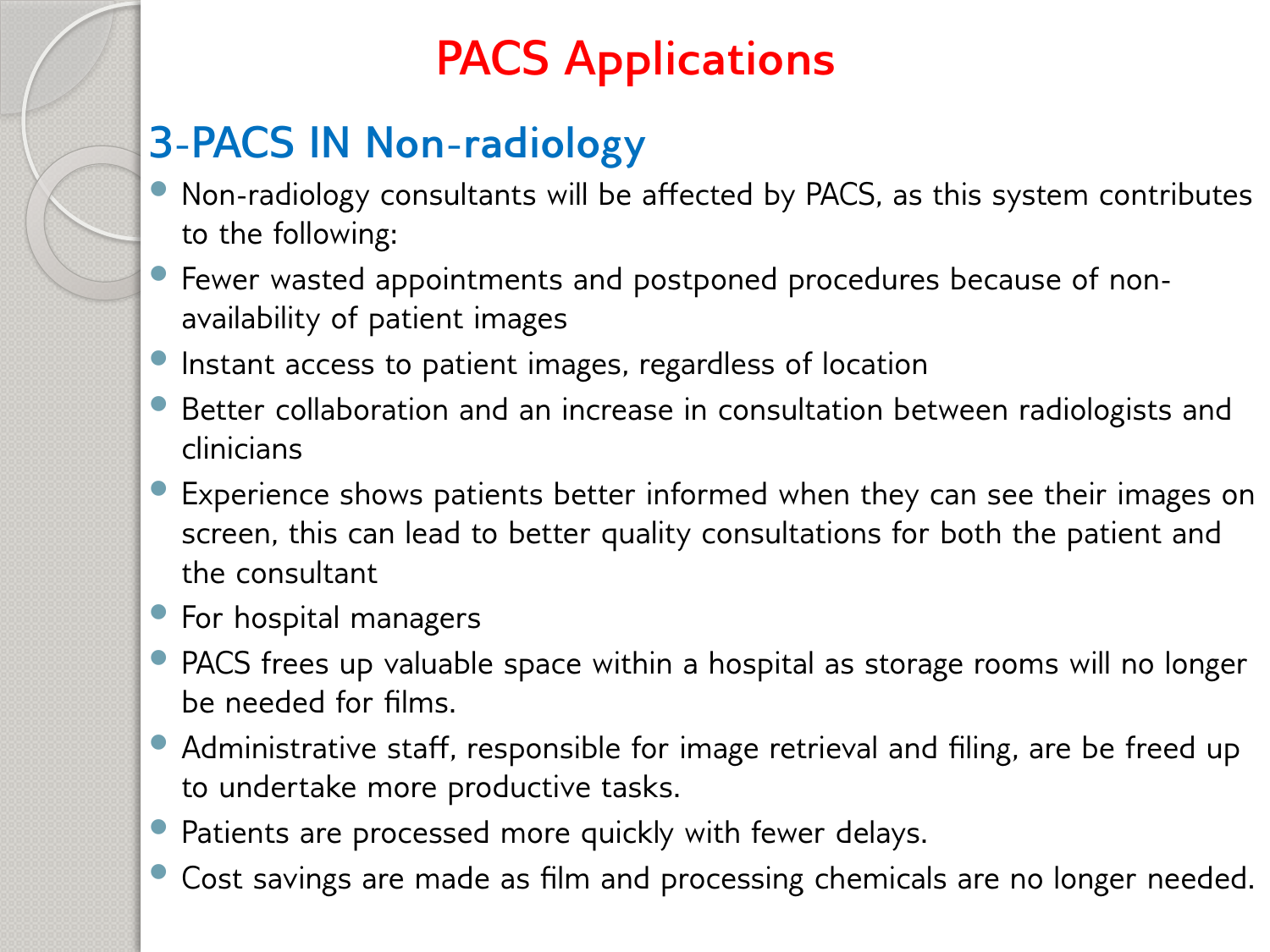

# PACS Applications
3-PACS IN Non-radiology
Non-radiology consultants will be affected by PACS, as this system contributes to the following:
Fewer wasted appointments and postponed procedures because of non-availability of patient images
Instant access to patient images, regardless of location
Better collaboration and an increase in consultation between radiologists and clinicians
Experience shows patients better informed when they can see their images on screen, this can lead to better quality consultations for both the patient and the consultant
For hospital managers
PACS frees up valuable space within a hospital as storage rooms will no longer be needed for films.
Administrative staff, responsible for image retrieval and filing, are be freed up to undertake more productive tasks.
Patients are processed more quickly with fewer delays.
Cost savings are made as film and processing chemicals are no longer needed.